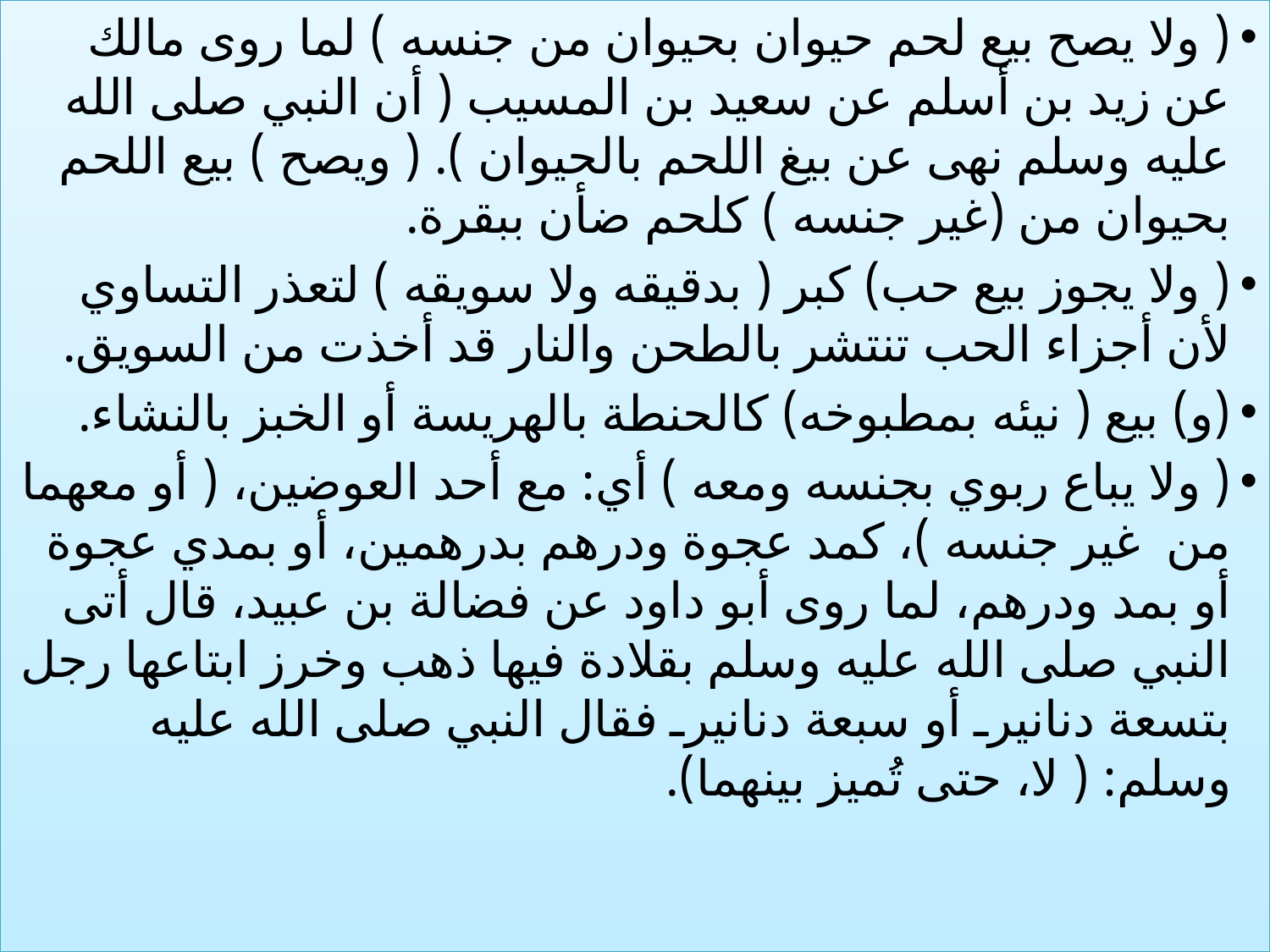

( ولا يصح بيع لحم حيوان بحيوان من جنسه ) لما روى مالك عن زيد بن أسلم عن سعيد بن المسيب ( أن النبي صلى الله عليه وسلم نهى عن بيغ اللحم بالحيوان ). ( ويصح ) بيع اللحم بحيوان من (غير جنسه ) كلحم ضأن ببقرة.
( ولا يجوز بيع حب) كبر ( بدقيقه ولا سويقه ) لتعذر التساوي لأن أجزاء الحب تنتشر بالطحن والنار قد أخذت من السويق.
(و) بيع ( نيئه بمطبوخه) كالحنطة بالهريسة أو الخبز بالنشاء.
( ولا يباع ربوي بجنسه ومعه ) أي: مع أحد العوضين، ( أو معهما من  غير جنسه )، كمد عجوة ودرهم بدرهمين، أو بمدي عجوة أو بمد ودرهم، لما روى أبو داود عن فضالة بن عبيد، قال أتى النبي صلى الله عليه وسلم بقلادة فيها ذهب وخرز ابتاعها رجل بتسعة دنانيرـ أو سبعة دنانيرـ فقال النبي صلى الله عليه وسلم: ( لا، حتى تُميز بينهما).